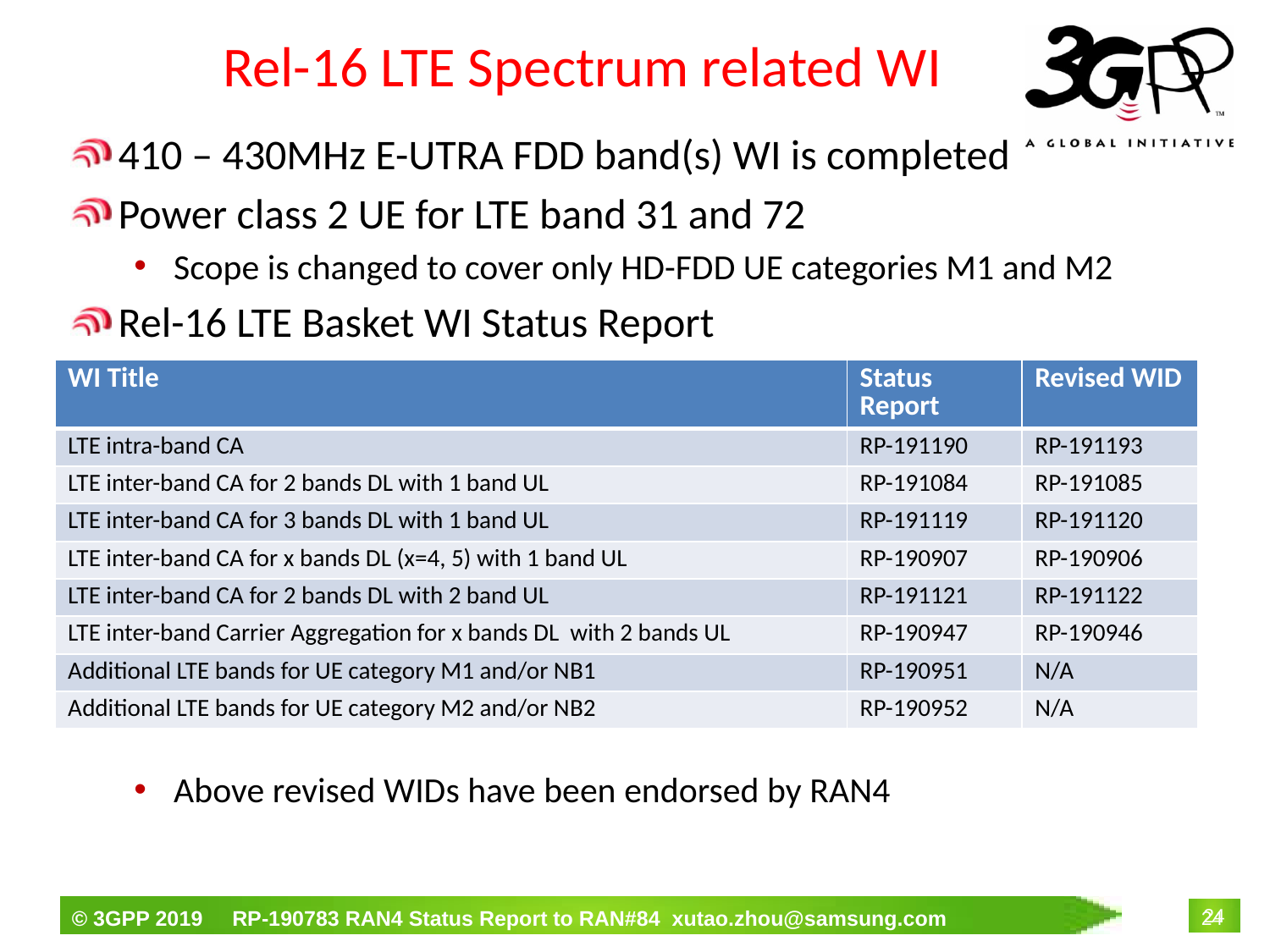

# Rel-16 LTE Spectrum related WI
410 – 430MHz E-UTRA FDD band(s) WI is completed
Power class 2 UE for LTE band 31 and 72
Scope is changed to cover only HD-FDD UE categories M1 and M2
Rel-16 LTE Basket WI Status Report

Above revised WIDs have been endorsed by RAN4

| WI Title | Status Report | Revised WID |
| --- | --- | --- |
| LTE intra-band CA | RP-191190 | RP-191193 |
| LTE inter-band CA for 2 bands DL with 1 band UL | RP-191084 | RP-191085 |
| LTE inter-band CA for 3 bands DL with 1 band UL | RP-191119 | RP-191120 |
| LTE inter-band CA for x bands DL (x=4, 5) with 1 band UL | RP-190907 | RP-190906 |
| LTE inter-band CA for 2 bands DL with 2 band UL | RP-191121 | RP-191122 |
| LTE inter-band Carrier Aggregation for x bands DL with 2 bands UL | RP-190947 | RP-190946 |
| Additional LTE bands for UE category M1 and/or NB1 | RP-190951 | N/A |
| Additional LTE bands for UE category M2 and/or NB2 | RP-190952 | N/A |
24